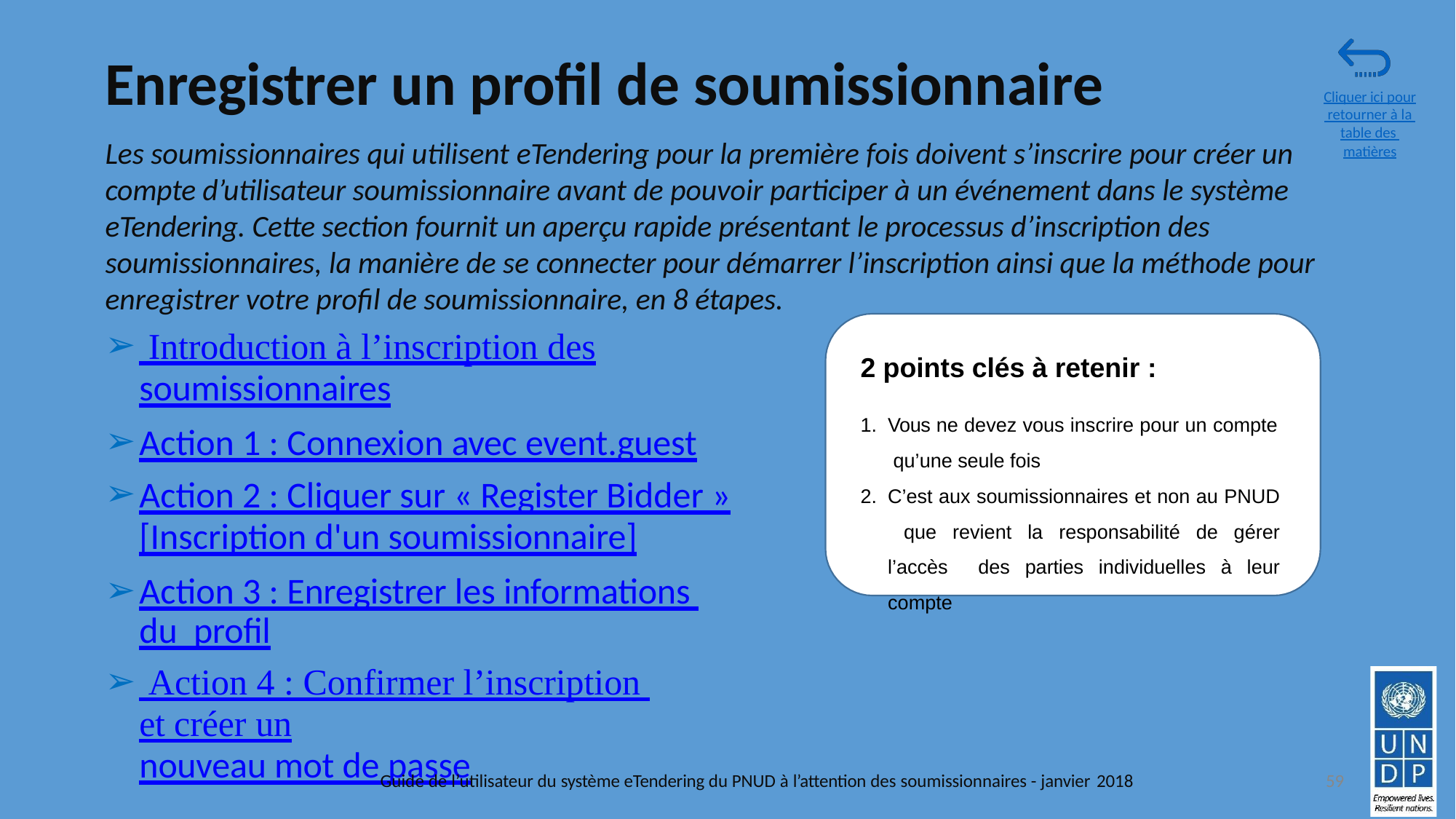

# Enregistrer un profil de soumissionnaire

Cliquer ici pour  retourner à la  table des  matières
Les soumissionnaires qui utilisent eTendering pour la première fois doivent s’inscrire pour créer un  compte d’utilisateur soumissionnaire avant de pouvoir participer à un événement dans le système  eTendering. Cette section fournit un aperçu rapide présentant le processus d’inscription des  soumissionnaires, la manière de se connecter pour démarrer l’inscription ainsi que la méthode pour  enregistrer votre profil de soumissionnaire, en 8 étapes.

 Introduction à l’inscription des
soumissionnaires
Action 1 : Connexion avec event.guest
Action 2 : Cliquer sur « Register Bidder »
[Inscription d'un soumissionnaire]
Action 3 : Enregistrer les informations du  profil
 Action 4 : Confirmer l’inscription et créer un
nouveau mot de passe
2 points clés à retenir :
Vous ne devez vous inscrire pour un compte  qu’une seule fois
C’est aux soumissionnaires et non au PNUD  que revient la responsabilité de gérer l’accès  des parties individuelles à leur compte

Guide de l’utilisateur du système eTendering du PNUD à l’attention des soumissionnaires - janvier 2018
59